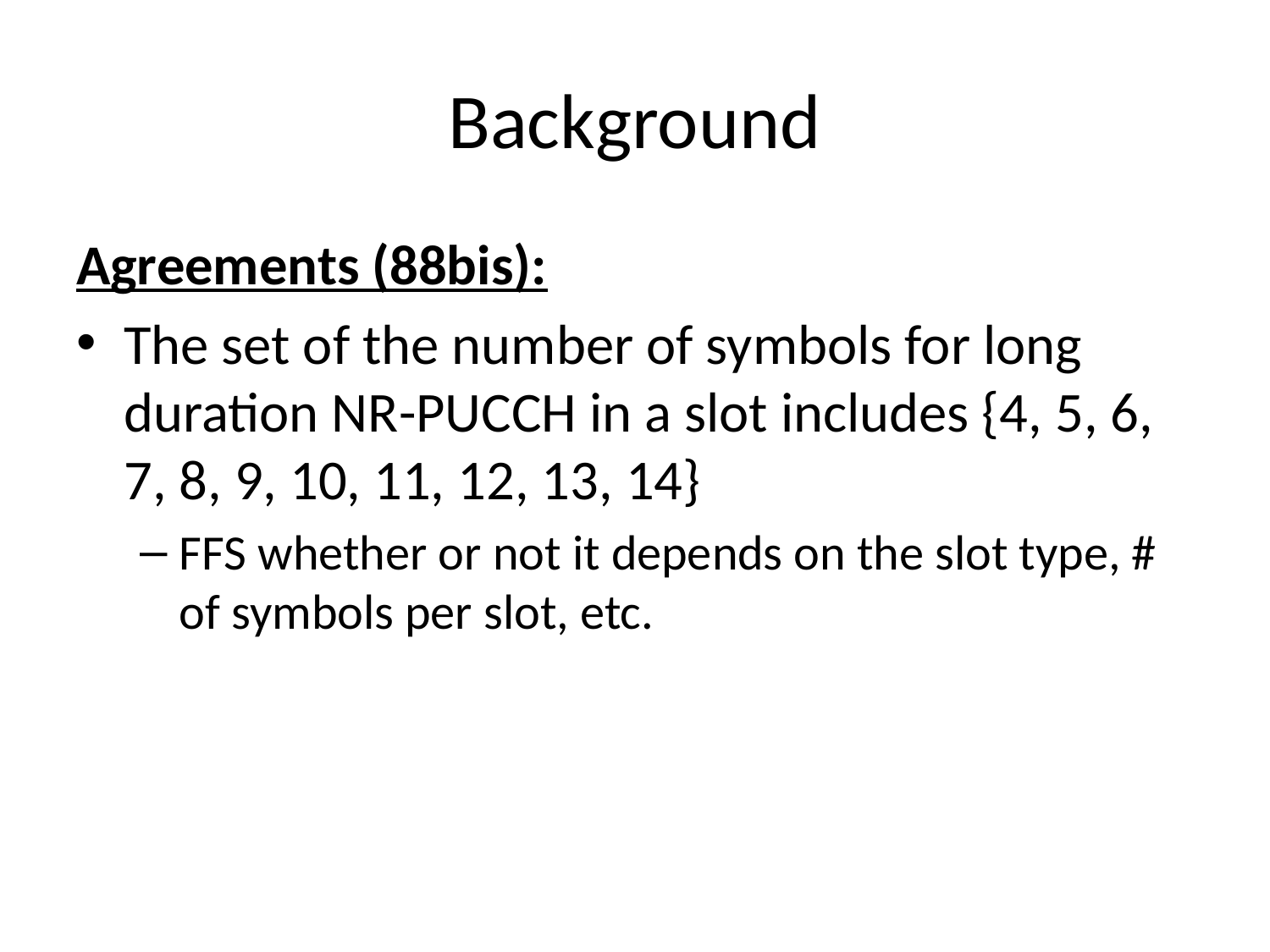

# Background
Agreements (88bis):
The set of the number of symbols for long duration NR-PUCCH in a slot includes {4, 5, 6, 7, 8, 9, 10, 11, 12, 13, 14}
FFS whether or not it depends on the slot type, # of symbols per slot, etc.